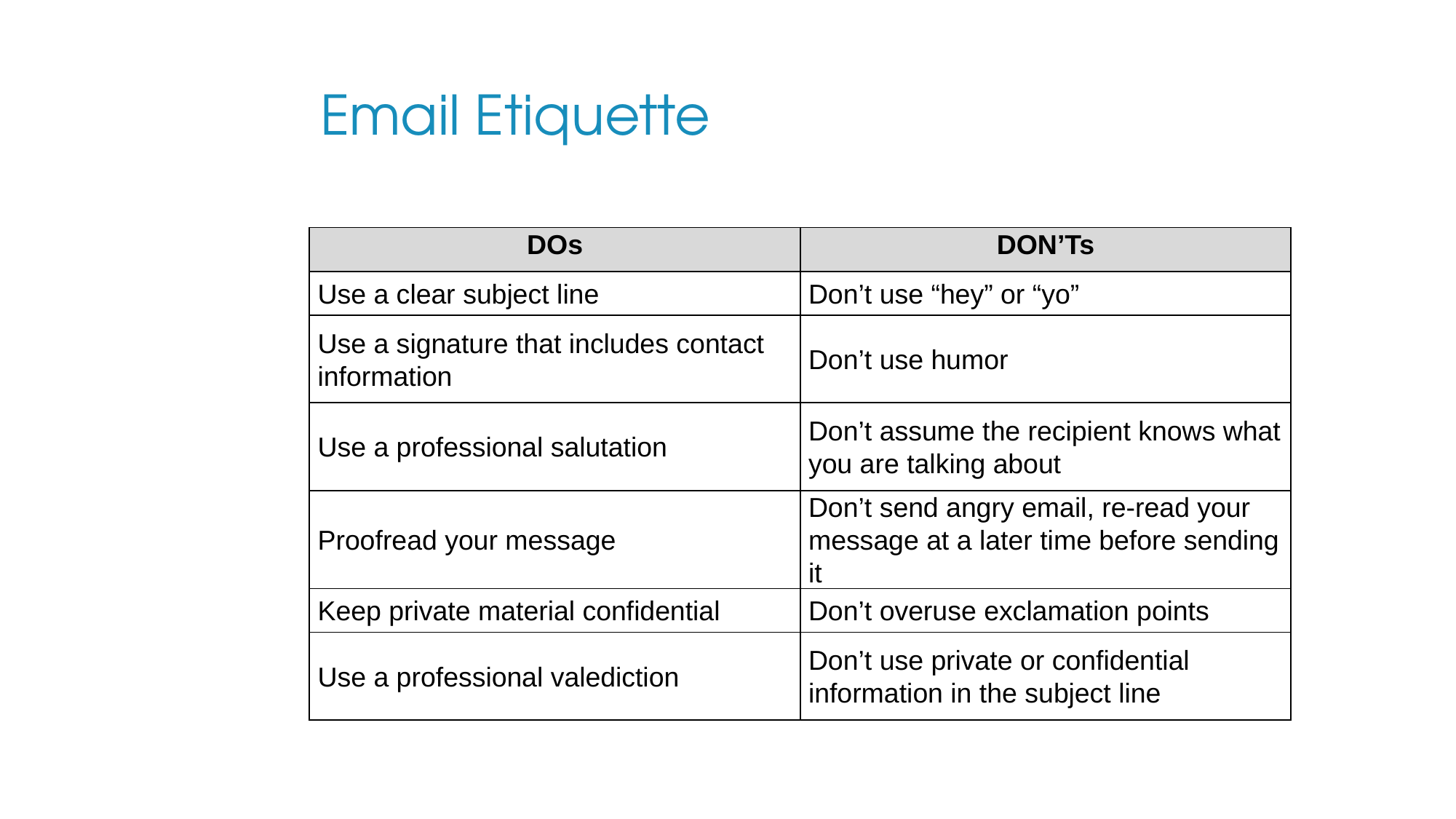

# Email Etiquette
| DOs | DON’Ts |
| --- | --- |
| Use a clear subject line | Don’t use “hey” or “yo” |
| Use a signature that includes contact information | Don’t use humor |
| Use a professional salutation | Don’t assume the recipient knows what you are talking about |
| Proofread your message | Don’t send angry email, re-read your message at a later time before sending it |
| Keep private material confidential | Don’t overuse exclamation points |
| Use a professional valediction | Don’t use private or confidential information in the subject line |